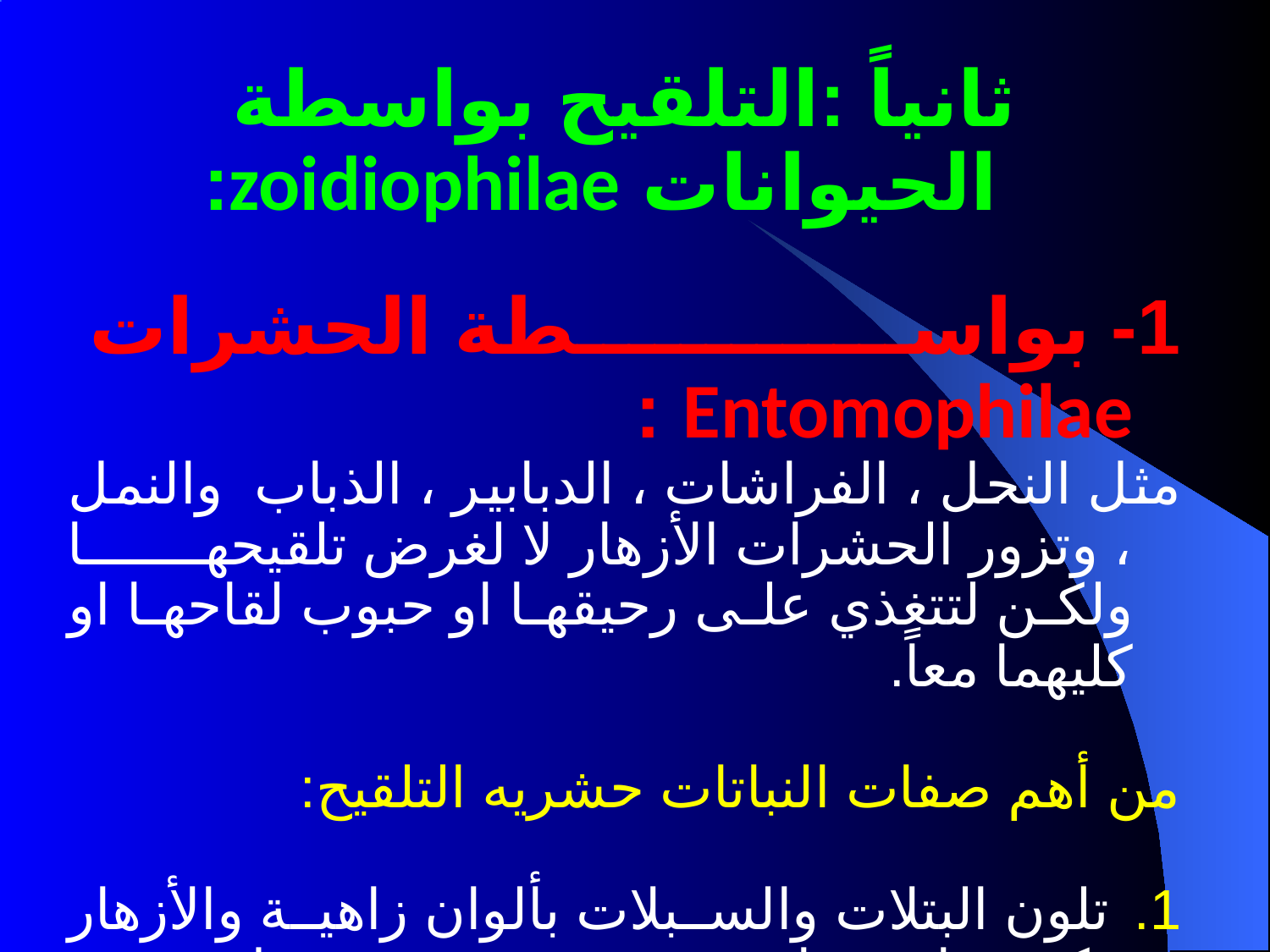

ثانياً :التلقيح بواسطة الحيوانات zoidiophilae:

1- بواسطة الحشرات  Entomophilae :
مثل النحل ، الفراشات ، الدبابير ، الذباب  والنمل ، وتزور الحشرات الأزهار لا لغرض تلقيحها ولكن لتتغذي على رحيقها او حبوب لقاحها او كليهما معاً.

من أهم صفات النباتات حشريه التلقيح:

تلون البتلات والسبلات بألوان زاهية والأزهار تكون ذات روائح شذيه،  قد ترسل بعض الازهار روائح كريهة الا انها تجذب نوع خاص من الحشرات واحيانا تتلون القنابات.